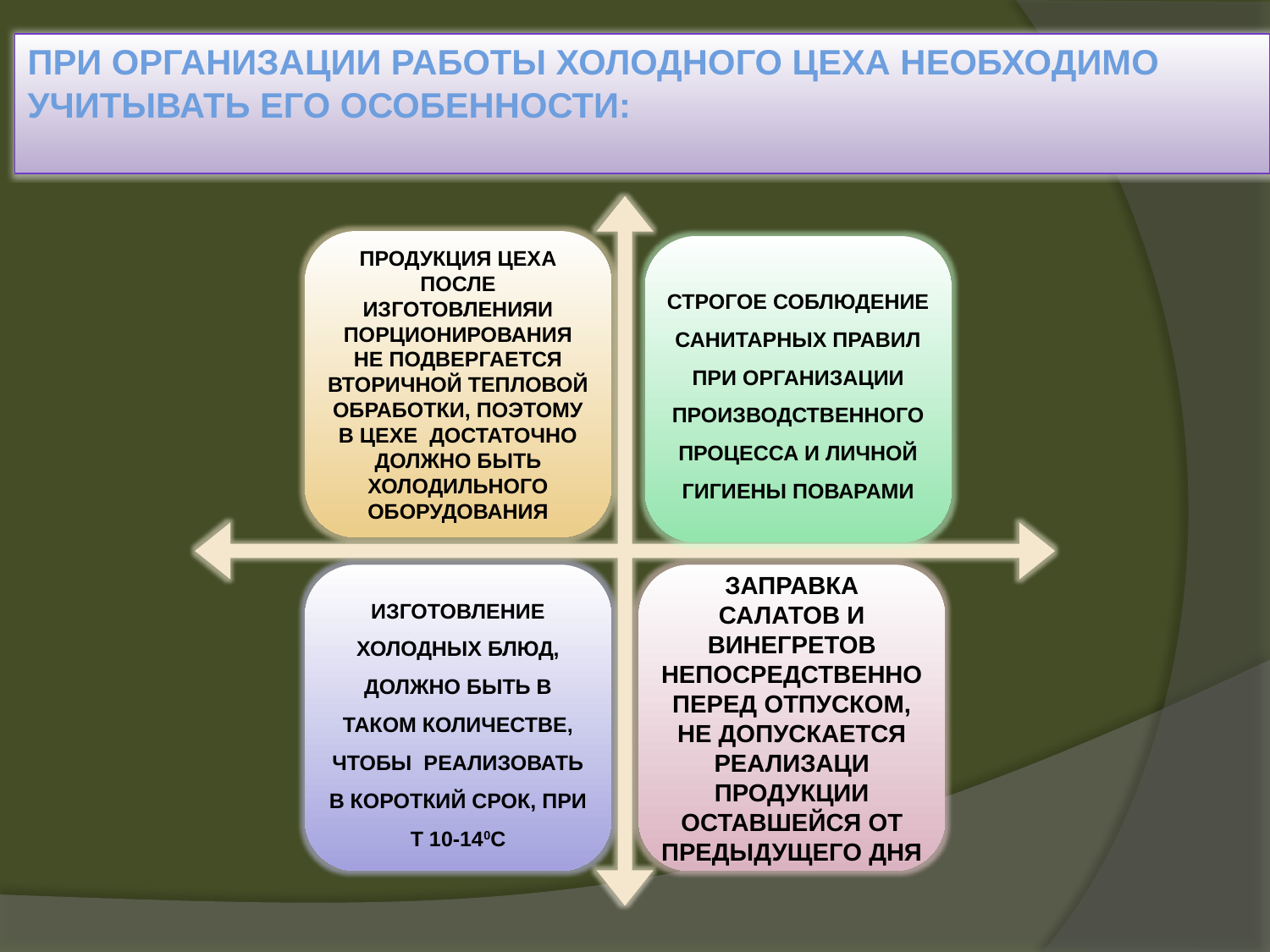

ПРИ ОРГАНИЗАЦИИ РАБОТЫ ХОЛОДНОГО ЦЕХА НЕОБХОДИМО УЧИТЫВАТЬ ЕГО ОСОБЕННОСТИ:

ПРОДУКЦИЯ ЦЕХА ПОСЛЕ ИЗГОТОВЛЕНИЯИ ПОРЦИОНИРОВАНИЯ НЕ ПОДВЕРГАЕТСЯ ВТОРИЧНОЙ ТЕПЛОВОЙ ОБРАБОТКИ, ПОЭТОМУ В ЦЕХЕ  ДОСТАТОЧНО ДОЛЖНО БЫТЬ ХОЛОДИЛЬНОГО ОБОРУДОВАНИЯ
СТРОГОЕ СОБЛЮДЕНИЕ САНИТАРНЫХ ПРАВИЛ ПРИ ОРГАНИЗАЦИИ ПРОИЗВОДСТВЕННОГО ПРОЦЕССА И ЛИЧНОЙ ГИГИЕНЫ ПОВАРАМИ
ИЗГОТОВЛЕНИЕ ХОЛОДНЫХ БЛЮД, ДОЛЖНО БЫТЬ В ТАКОМ КОЛИЧЕСТВЕ, ЧТОБЫ  РЕАЛИЗОВАТЬ В КОРОТКИЙ СРОК, ПРИ T 10-140С
ЗАПРАВКА САЛАТОВ И ВИНЕГРЕТОВ НЕПОСРЕДСТВЕННО ПЕРЕД ОТПУСКОМ, НЕ ДОПУСКАЕТСЯ РЕАЛИЗАЦИ ПРОДУКЦИИ ОСТАВШЕЙСЯ ОТ ПРЕДЫДУЩЕГО ДНЯ